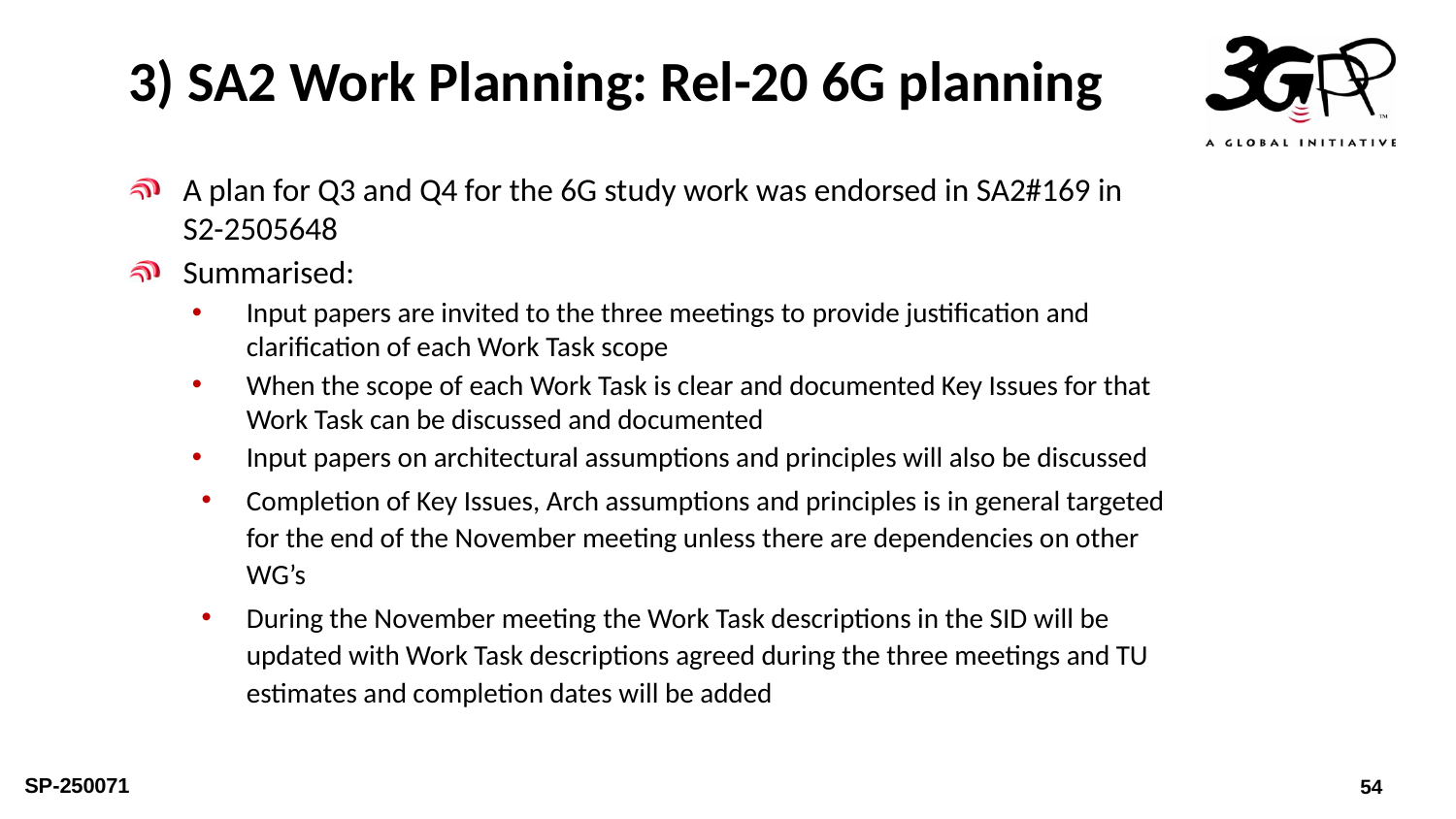

# 3) SA2 Work Planning: Rel-20 6G planning
A plan for Q3 and Q4 for the 6G study work was endorsed in SA2#169 in S2-2505648
Summarised:
Input papers are invited to the three meetings to provide justification and clarification of each Work Task scope
When the scope of each Work Task is clear and documented Key Issues for that Work Task can be discussed and documented
Input papers on architectural assumptions and principles will also be discussed
Completion of Key Issues, Arch assumptions and principles is in general targeted for the end of the November meeting unless there are dependencies on other WG’s
During the November meeting the Work Task descriptions in the SID will be updated with Work Task descriptions agreed during the three meetings and TU estimates and completion dates will be added